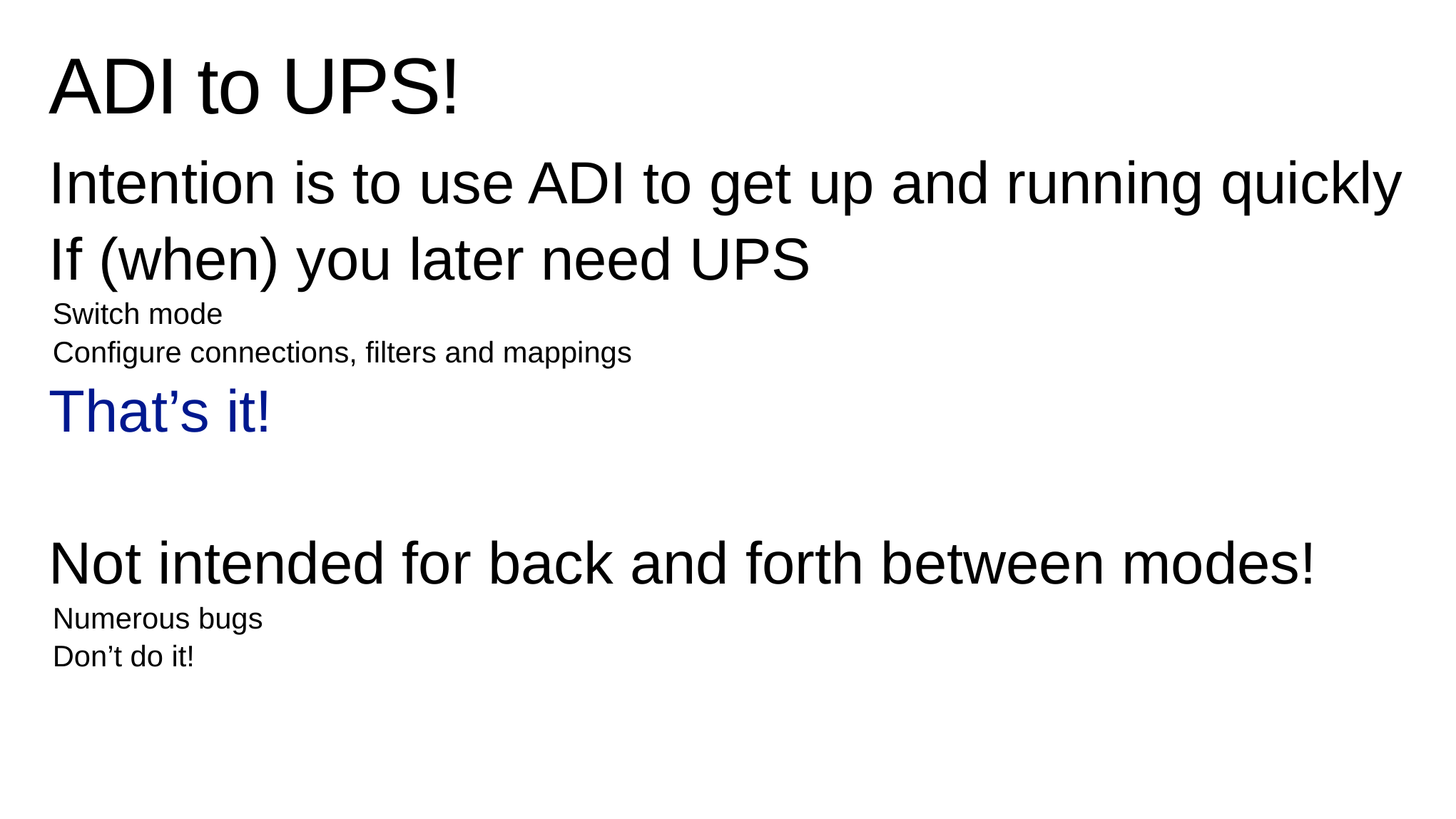

# ADI to UPS!
Intention is to use ADI to get up and running quickly
If (when) you later need UPS
Switch mode
Configure connections, filters and mappings
That’s it!

Not intended for back and forth between modes!
Numerous bugs
Don’t do it!